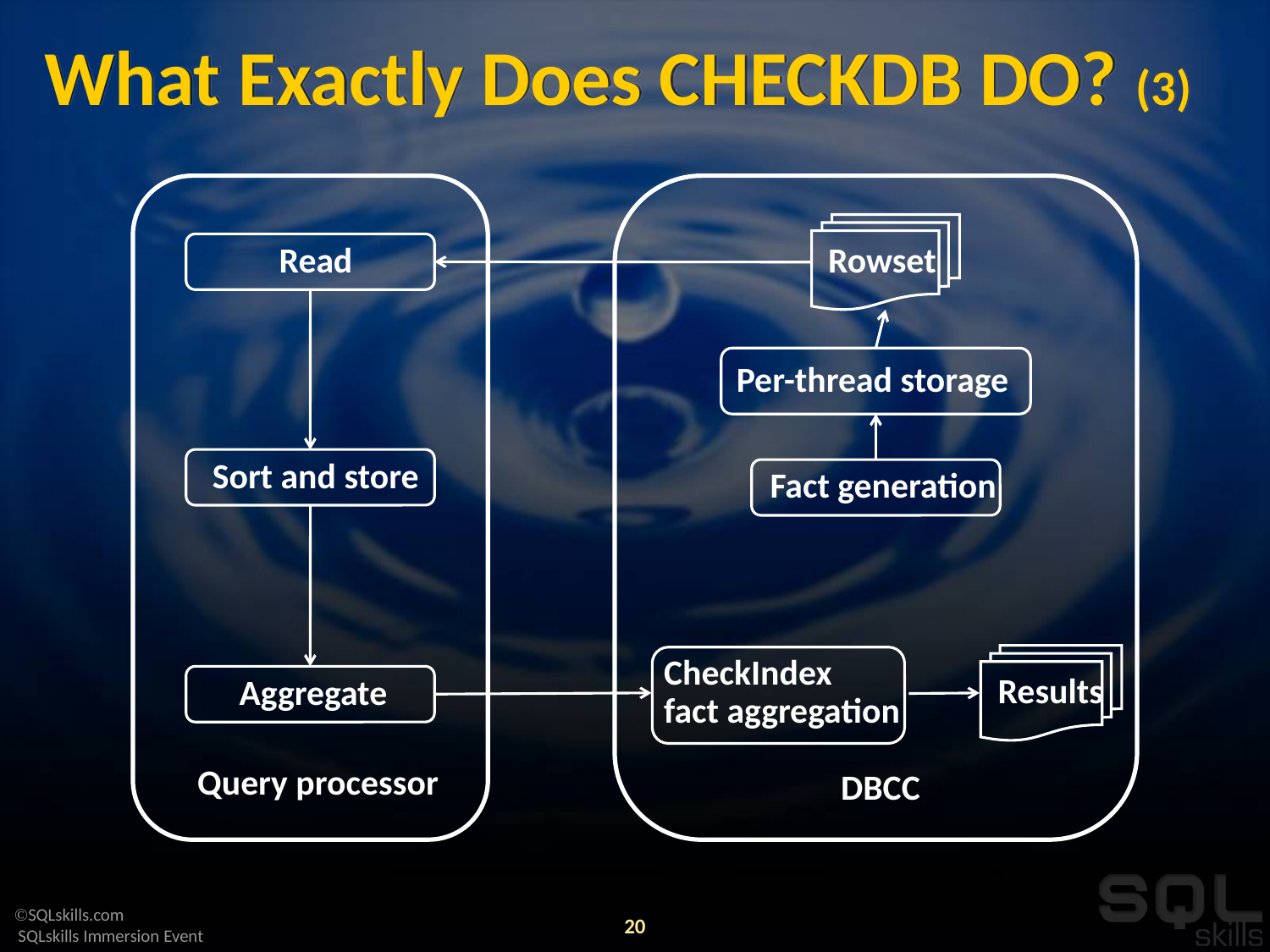

# What Exactly Does CHECKDB DO? (3)

Rowset

Read

Per-thread storage

Sort and store

Fact generation

Results

CheckIndex
fact aggregation

Aggregate
Query processor
DBCC
20